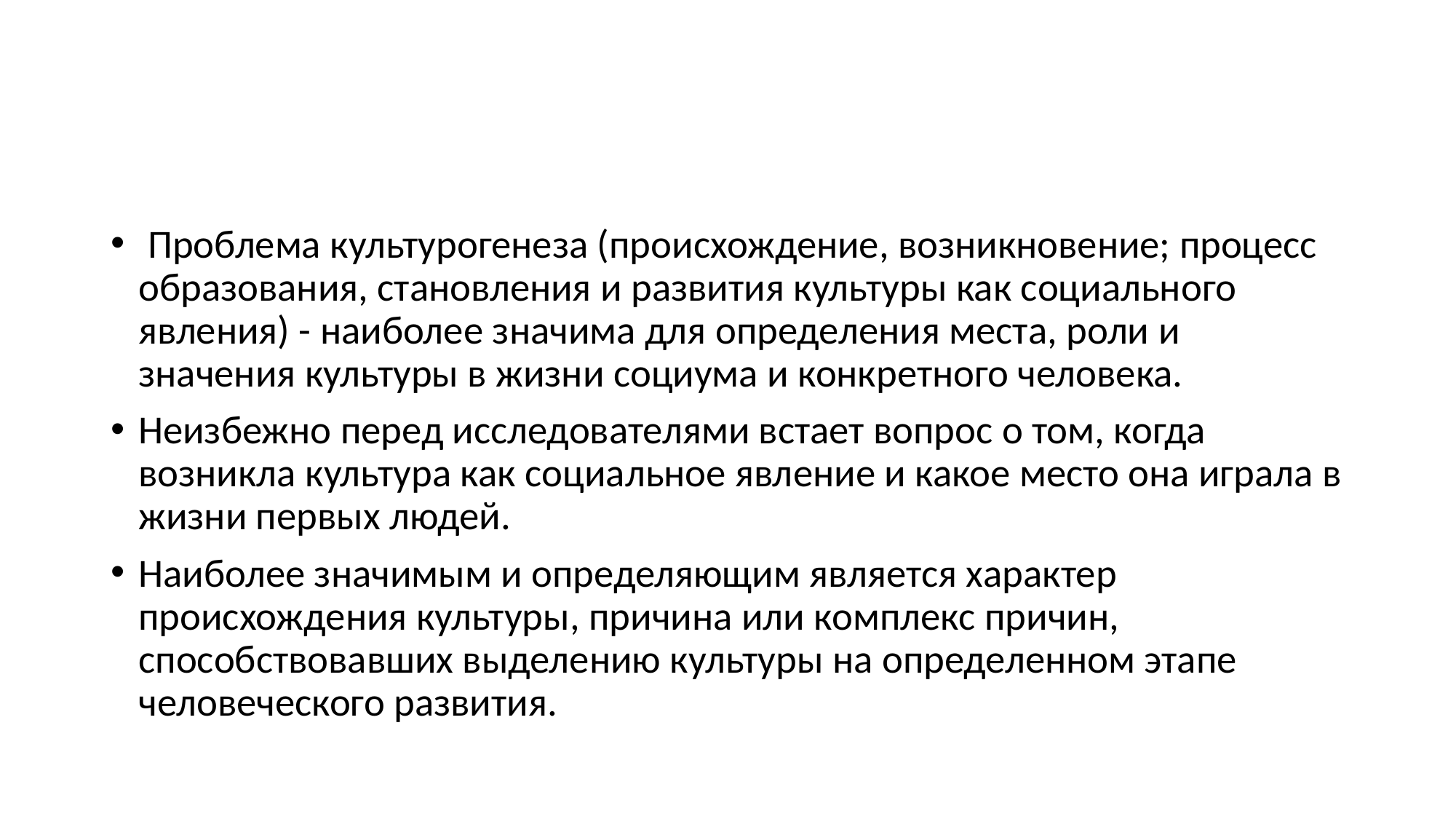

#
 Проблема культурогенеза (происхождение, возникновение; процесс образования, становления и развития культуры как социального явления) - наиболее значима для определения места, роли и значения культуры в жизни социума и конкретного человека.
Неизбежно перед исследователями встает вопрос о том, когда возникла культура как социальное явление и какое место она играла в жизни первых людей.
Наиболее значимым и определяющим является характер происхождения культуры, причина или комплекс причин, способствовавших выделению культуры на определенном этапе человеческого развития.